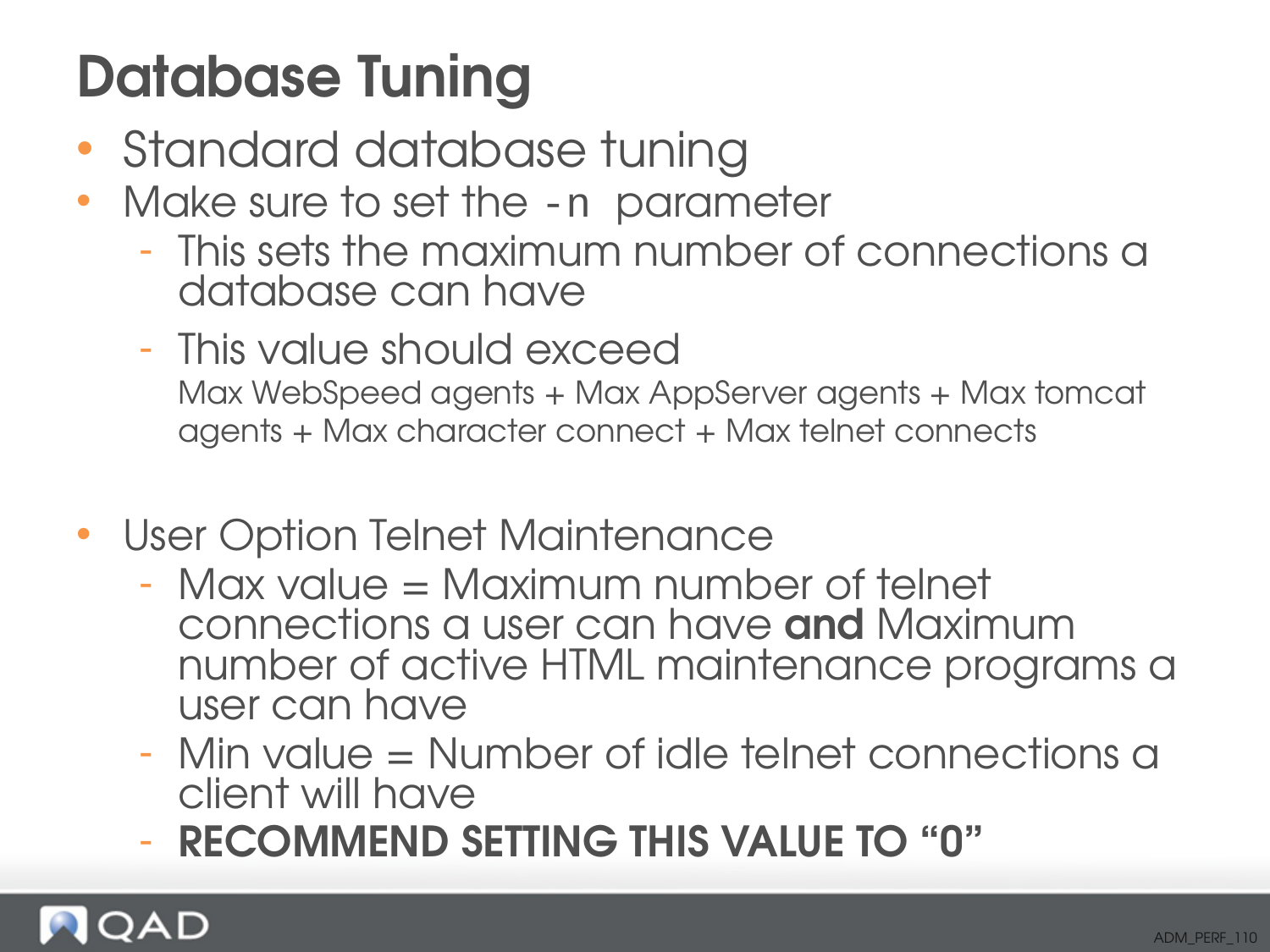

# Database Tuning
Standard database tuning
Make sure to set the -n parameter
This sets the maximum number of connections a database can have
This value should exceed
Max WebSpeed agents + Max AppServer agents + Max tomcat agents + Max character connect + Max telnet connects

User Option Telnet Maintenance
Max value = Maximum number of telnet connections a user can have and Maximum number of active HTML maintenance programs a user can have
Min value = Number of idle telnet connections a client will have
RECOMMEND SETTING THIS VALUE TO “0”

ADM_PERF_110